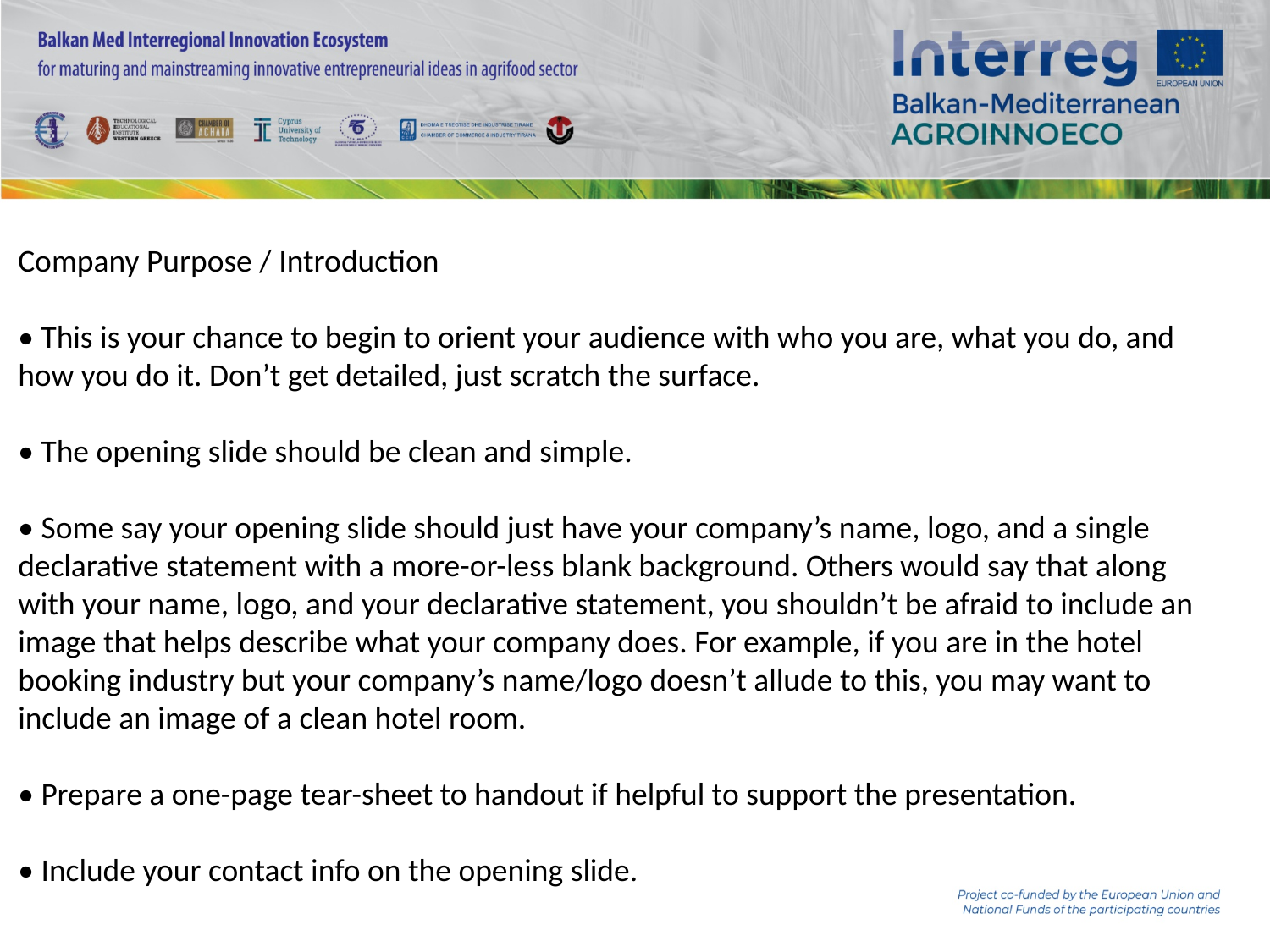

Company Purpose / Introduction

• This is your chance to begin to orient your audience with who you are, what you do, and
how you do it. Don’t get detailed, just scratch the surface.

• The opening slide should be clean and simple.

• Some say your opening slide should just have your company’s name, logo, and a single
declarative statement with a more-or-less blank background. Others would say that along
with your name, logo, and your declarative statement, you shouldn’t be afraid to include an
image that helps describe what your company does. For example, if you are in the hotel
booking industry but your company’s name/logo doesn’t allude to this, you may want to
include an image of a clean hotel room.

• Prepare a one-page tear-sheet to handout if helpful to support the presentation.

• Include your contact info on the opening slide.